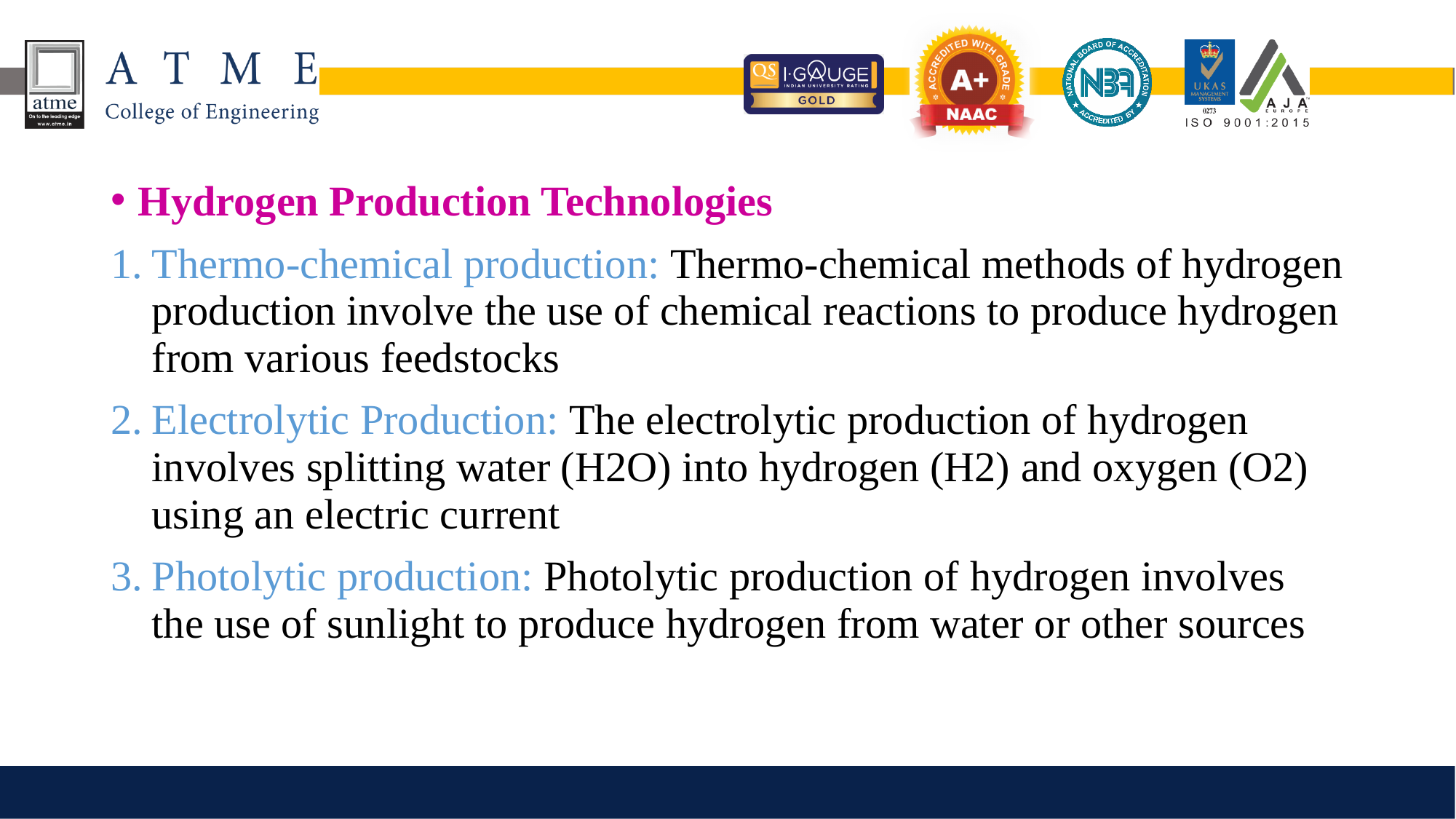

Hydrogen Production Technologies
Thermo-chemical production: Thermo-chemical methods of hydrogen production involve the use of chemical reactions to produce hydrogen from various feedstocks
Electrolytic Production: The electrolytic production of hydrogen involves splitting water (H2O) into hydrogen (H2) and oxygen (O2) using an electric current
Photolytic production: Photolytic production of hydrogen involves the use of sunlight to produce hydrogen from water or other sources